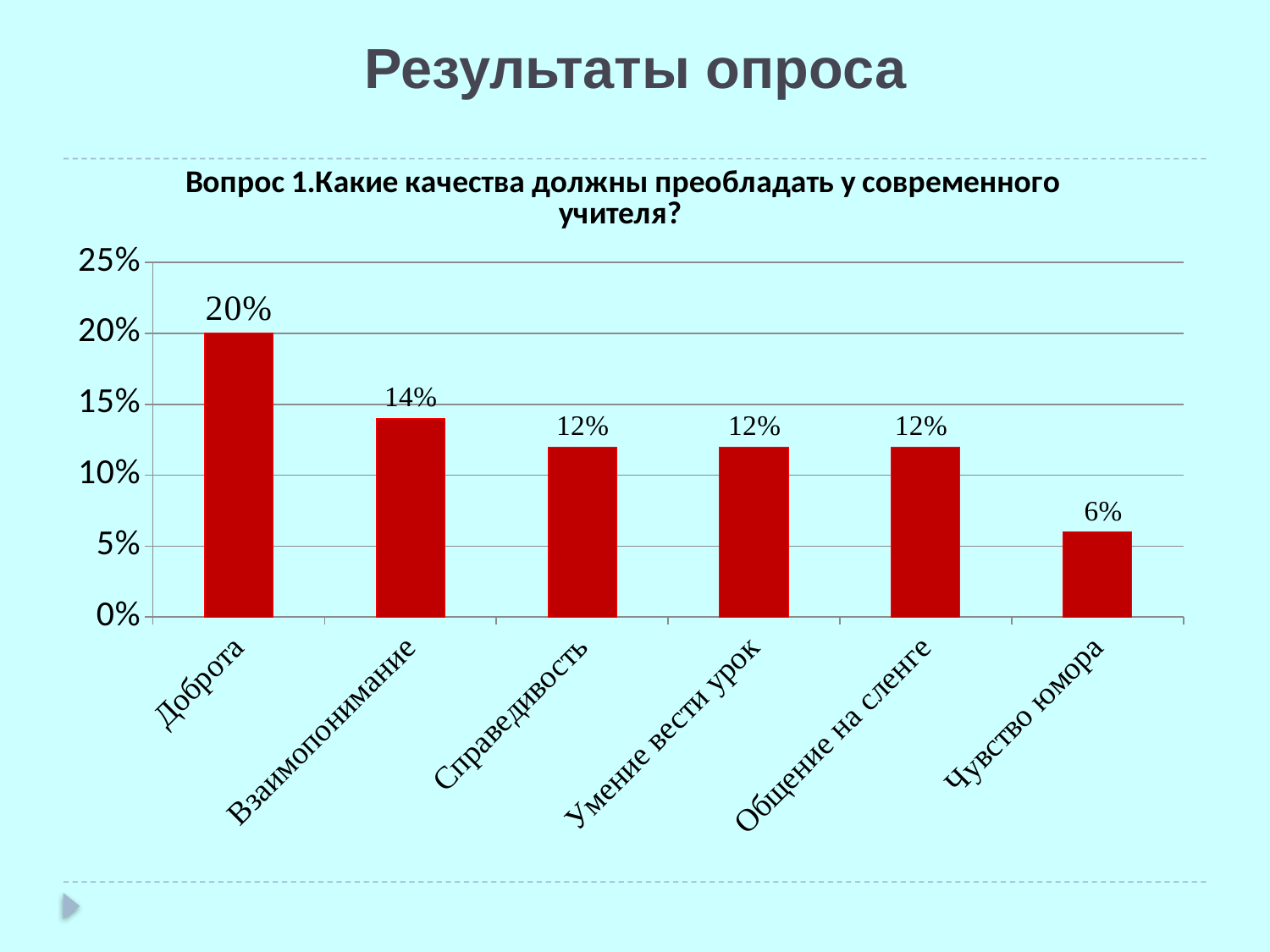

# Результаты опроса

### Chart:  Вопрос 1.Какие качества должны преобладать у современного учителя?

| Category |  Вопрос 1.Какие качества должны преобладать у современного учителя? |
|---|---|
| Доброта | 0.2 |
| Взаимопонимание | 0.14 |
| Справедивость | 0.12 |
| Умение вести урок | 0.12 |
| Общение на сленге | 0.12 |
| Чувство юмора | 0.06 |